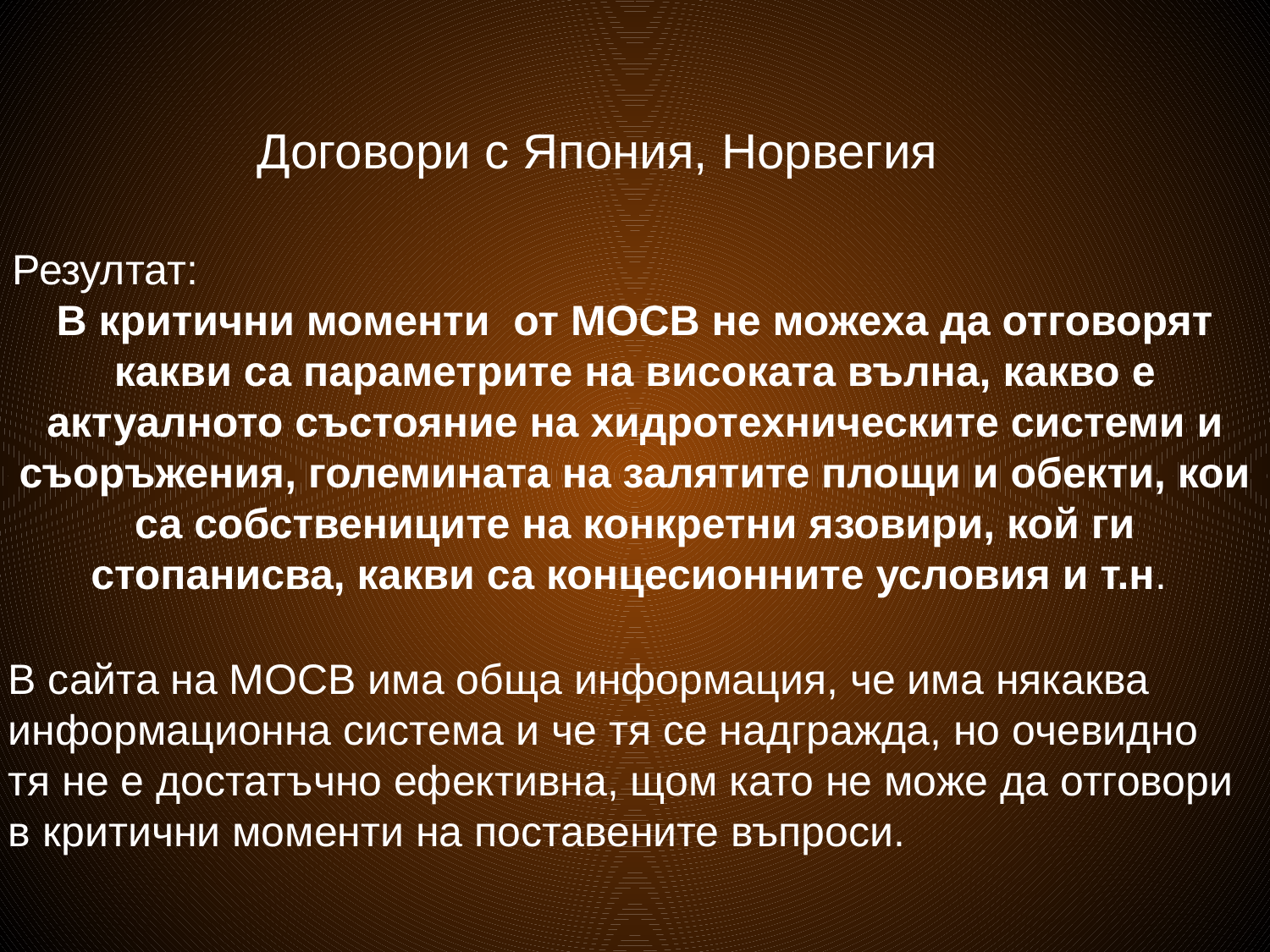

Договори с Япония, Норвегия
Резултат:
В критични моменти  от МОСВ не можеха да отговорят какви са параметрите на високата вълна, какво е актуалното състояние на хидротехническите системи и съоръжения, големината на залятите площи и обекти, кои са собствениците на конкретни язовири, кой ги стопанисва, какви са концесионните условия и т.н.
В сайта на МОСВ има обща информация, че има някаква информационна система и че тя се надгражда, но очевидно тя не е достатъчно ефективна, щом като не може да отговори в критични моменти на поставените въпроси.